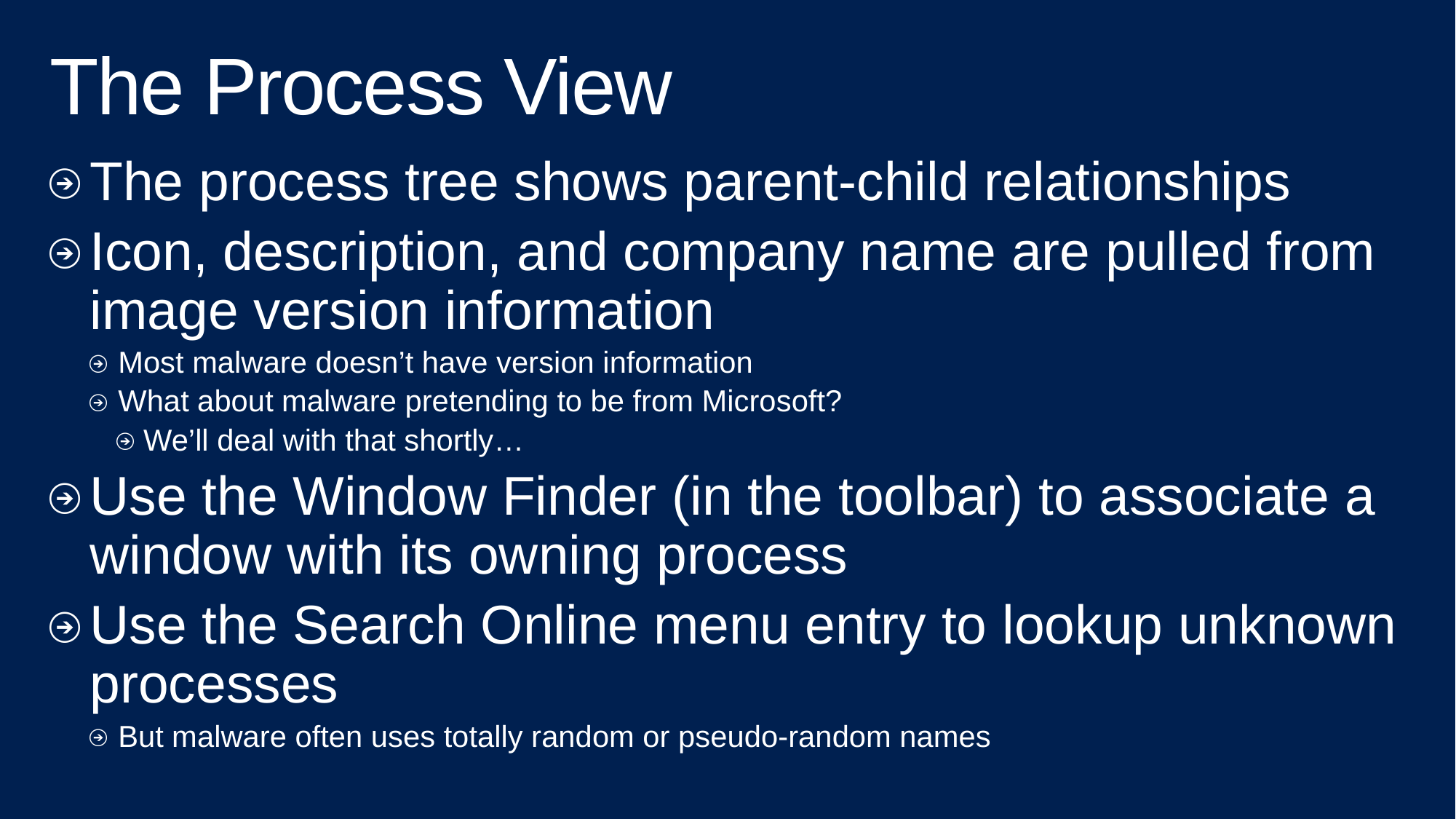

# The Process View
The process tree shows parent-child relationships
Icon, description, and company name are pulled from image version information
Most malware doesn’t have version information
What about malware pretending to be from Microsoft?
We’ll deal with that shortly…
Use the Window Finder (in the toolbar) to associate a window with its owning process
Use the Search Online menu entry to lookup unknown processes
But malware often uses totally random or pseudo-random names